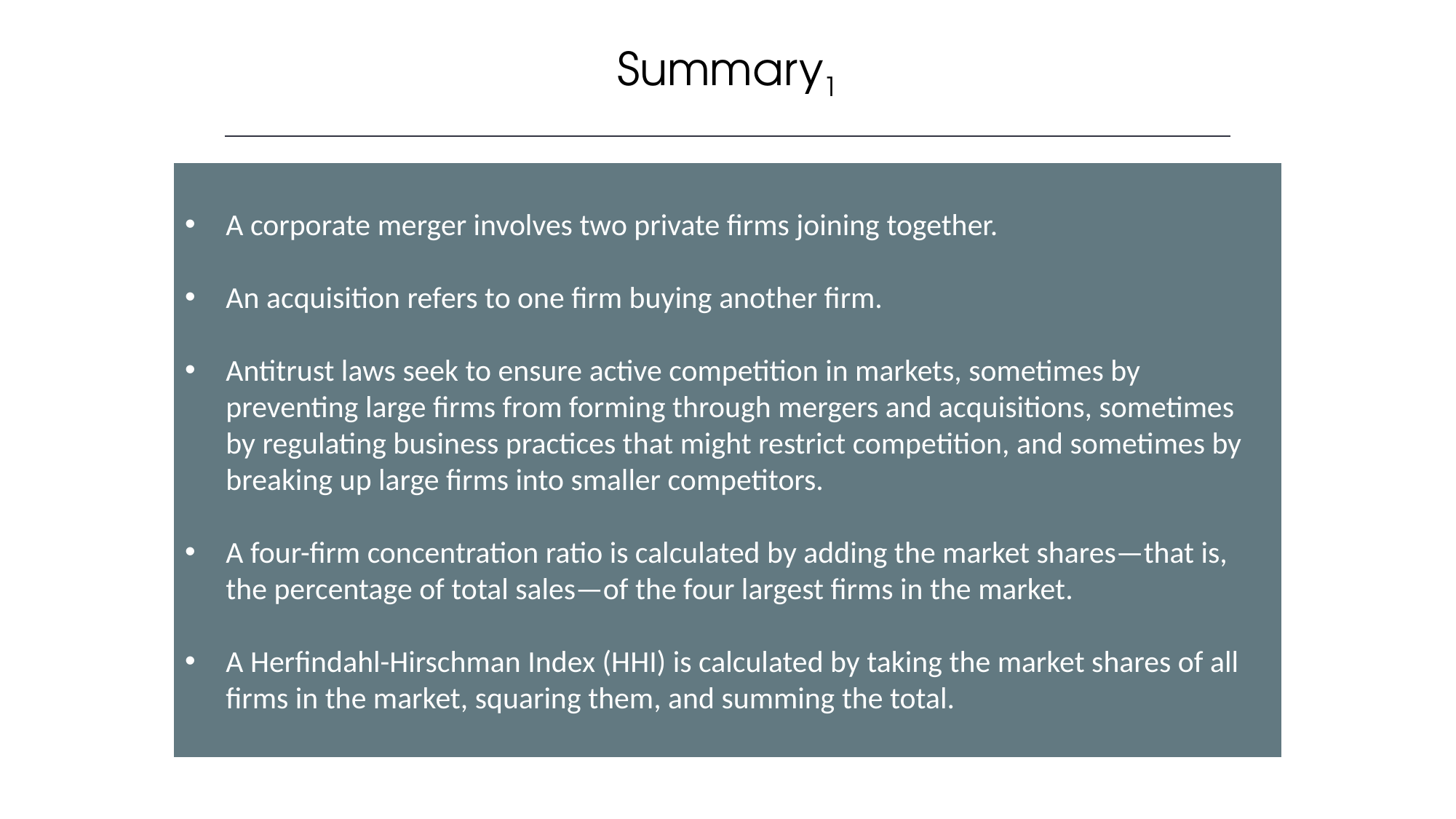

Summary1

A corporate merger involves two private firms joining together.

An acquisition refers to one firm buying another firm.

Antitrust laws seek to ensure active competition in markets, sometimes by preventing large firms from forming through mergers and acquisitions, sometimes by regulating business practices that might restrict competition, and sometimes by breaking up large firms into smaller competitors.

A four-firm concentration ratio is calculated by adding the market shares—that is, the percentage of total sales—of the four largest firms in the market.

A Herfindahl-Hirschman Index (HHI) is calculated by taking the market shares of all firms in the market, squaring them, and summing the total.